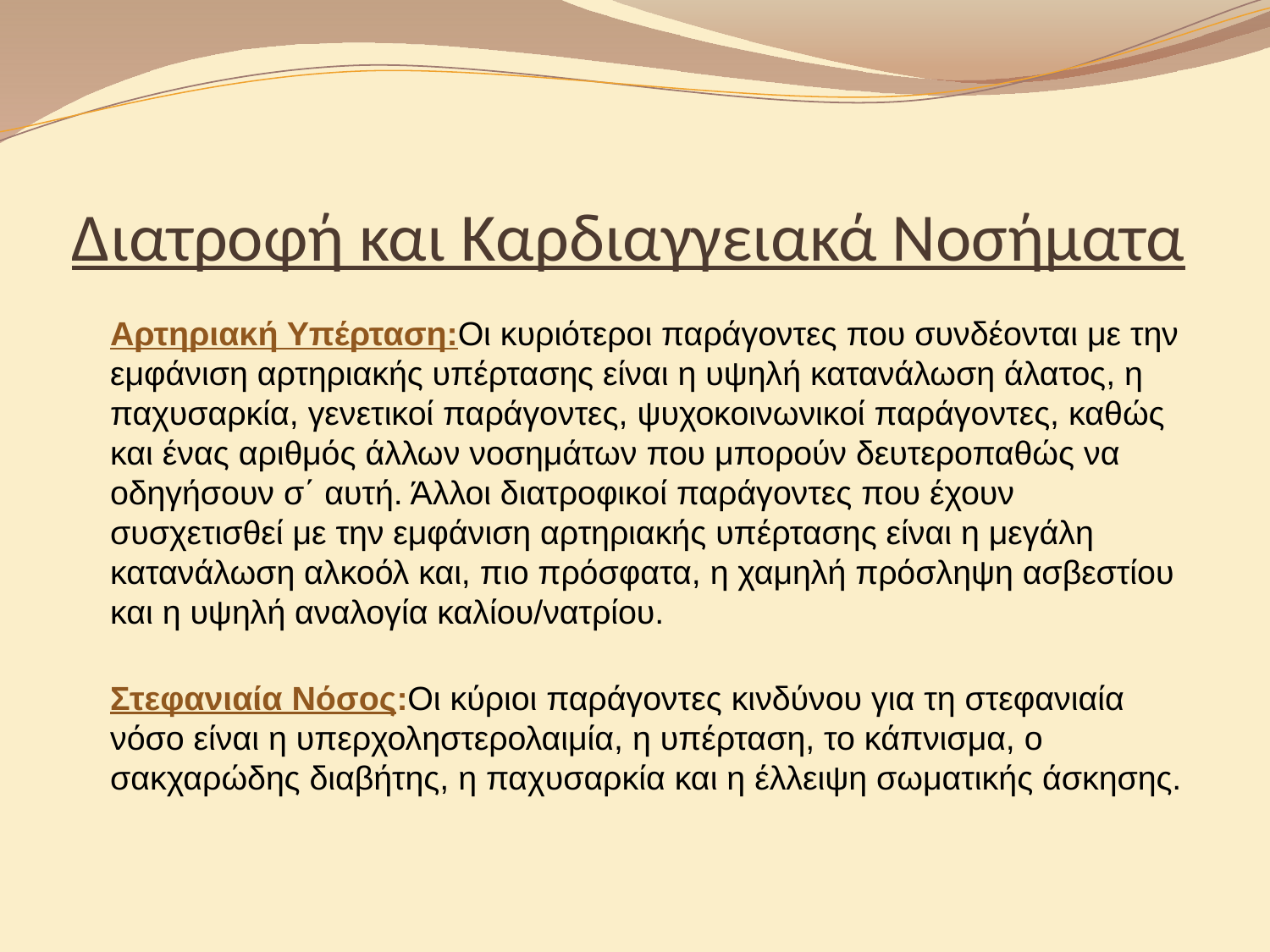

# Διατροφή και Καρδιαγγειακά Νοσήματα
	Αρτηριακή Υπέρταση:Οι κυριότεροι παράγοντες που συνδέονται με την εμφάνιση αρτηριακής υπέρτασης είναι η υψηλή κατανάλωση άλατος, η παχυσαρκία, γενετικοί παράγοντες, ψυχοκοινωνικοί παράγοντες, καθώς και ένας αριθμός άλλων νοσημάτων που μπορούν δευτεροπαθώς να οδηγήσουν σ΄ αυτή. Άλλοι διατροφικοί παράγοντες που έχουν συσχετισθεί με την εμφάνιση αρτηριακής υπέρτασης είναι η μεγάλη κατανάλωση αλκοόλ και, πιο πρόσφατα, η χαμηλή πρόσληψη ασβεστίου και η υψηλή αναλογία καλίου/νατρίου.
	Στεφανιαία Νόσος:Οι κύριοι παράγοντες κινδύνου για τη στεφανιαία νόσο είναι η υπερχοληστερολαιμία, η υπέρταση, το κάπνισμα, ο σακχαρώδης διαβήτης, η παχυσαρκία και η έλλειψη σωματικής άσκησης.